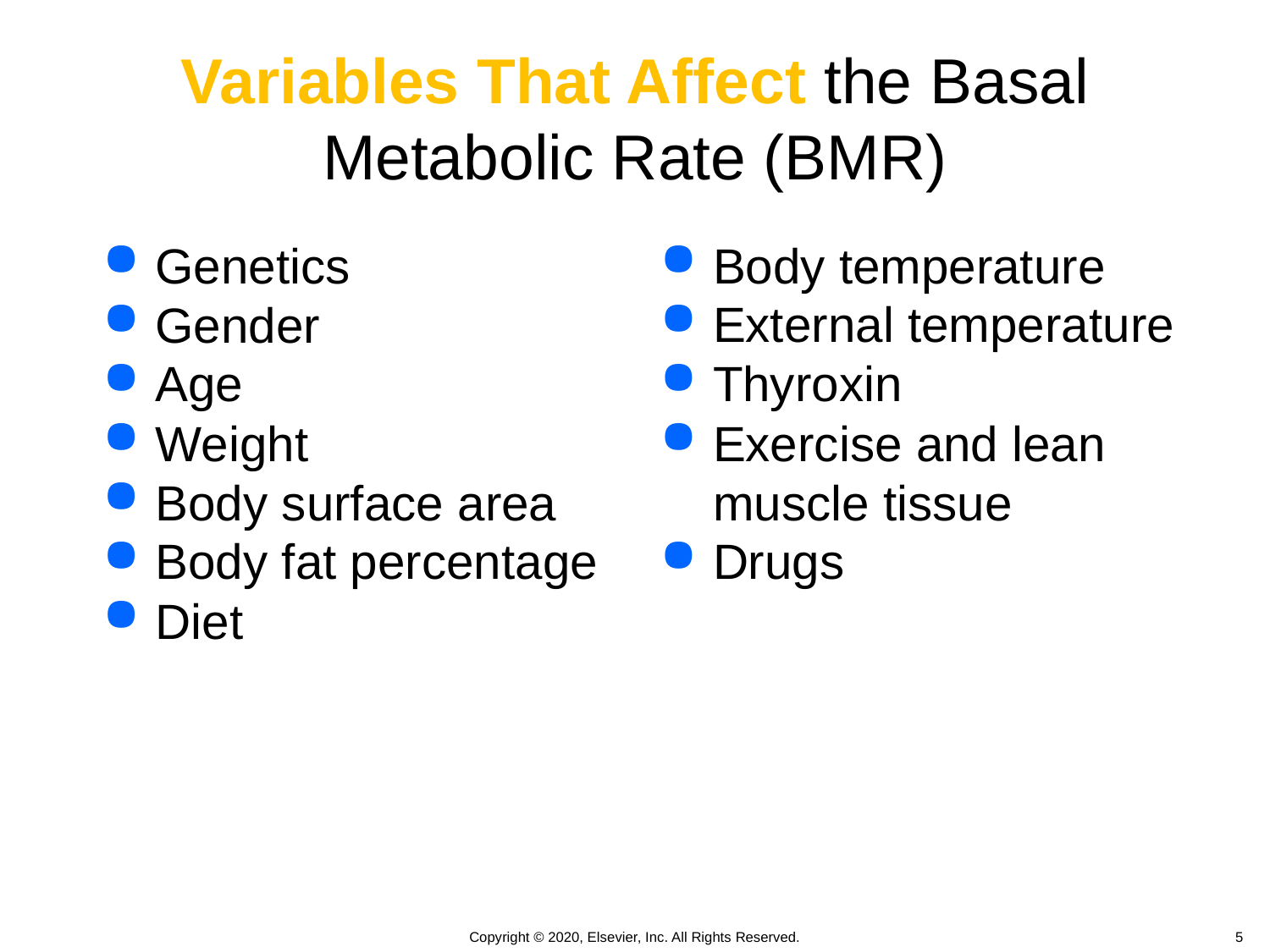

# Variables That Affect the Basal Metabolic Rate (BMR)
Genetics
Gender
Age
Weight
Body surface area
Body fat percentage
Diet
Body temperature
External temperature
Thyroxin
Exercise and lean muscle tissue
Drugs
 5